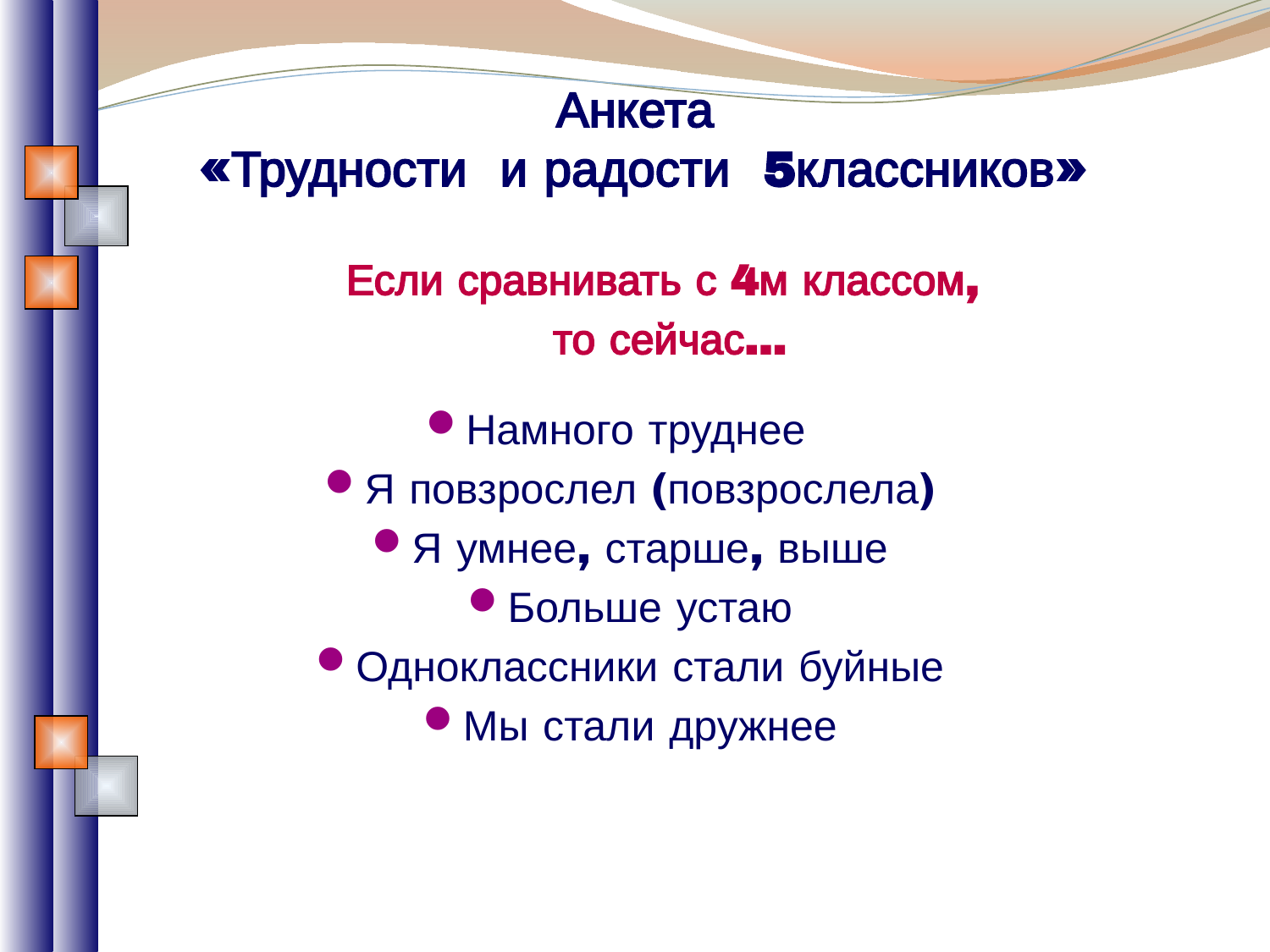

# Анкета «Трудности  и радости  5классников»

Если сравнивать с 4м классом,
то сейчас…

Намного труднее
Я повзрослел (повзрослела)
Я умнее, старше, выше
Больше устаю
Одноклассники стали буйные
Мы стали дружнее